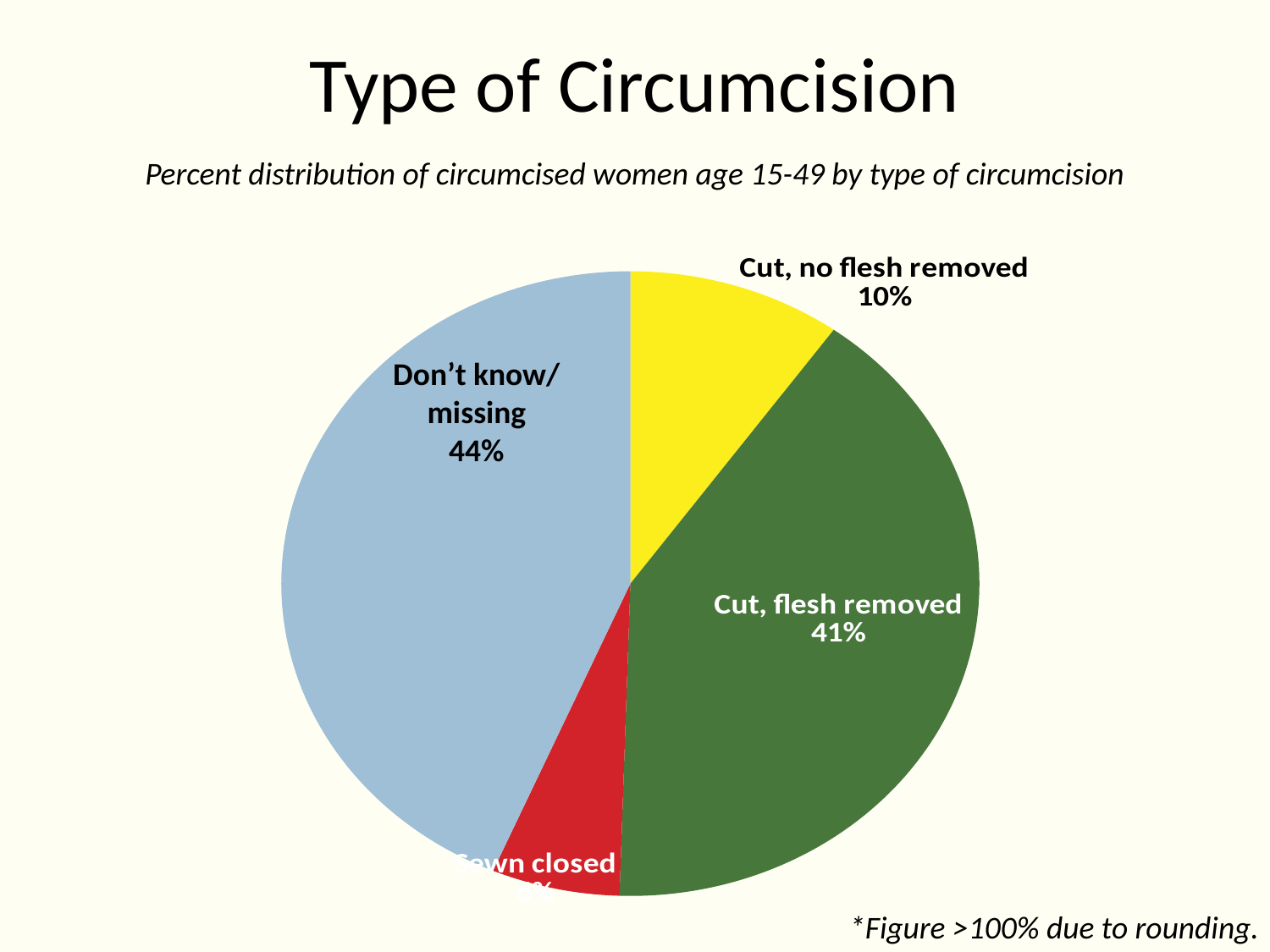

# Type of Circumcision
Percent distribution of circumcised women age 15-49 by type of circumcision

### Chart

| Category | Series 1 |
|---|---|
| Cut, no flesh removed | 10.0 |
| Cut, flesh removed | 41.0 |
| Sewn closed | 6.0 |
| Don't know | 44.0 |
Don’t know/ missing
44%
*Figure >100% due to rounding.